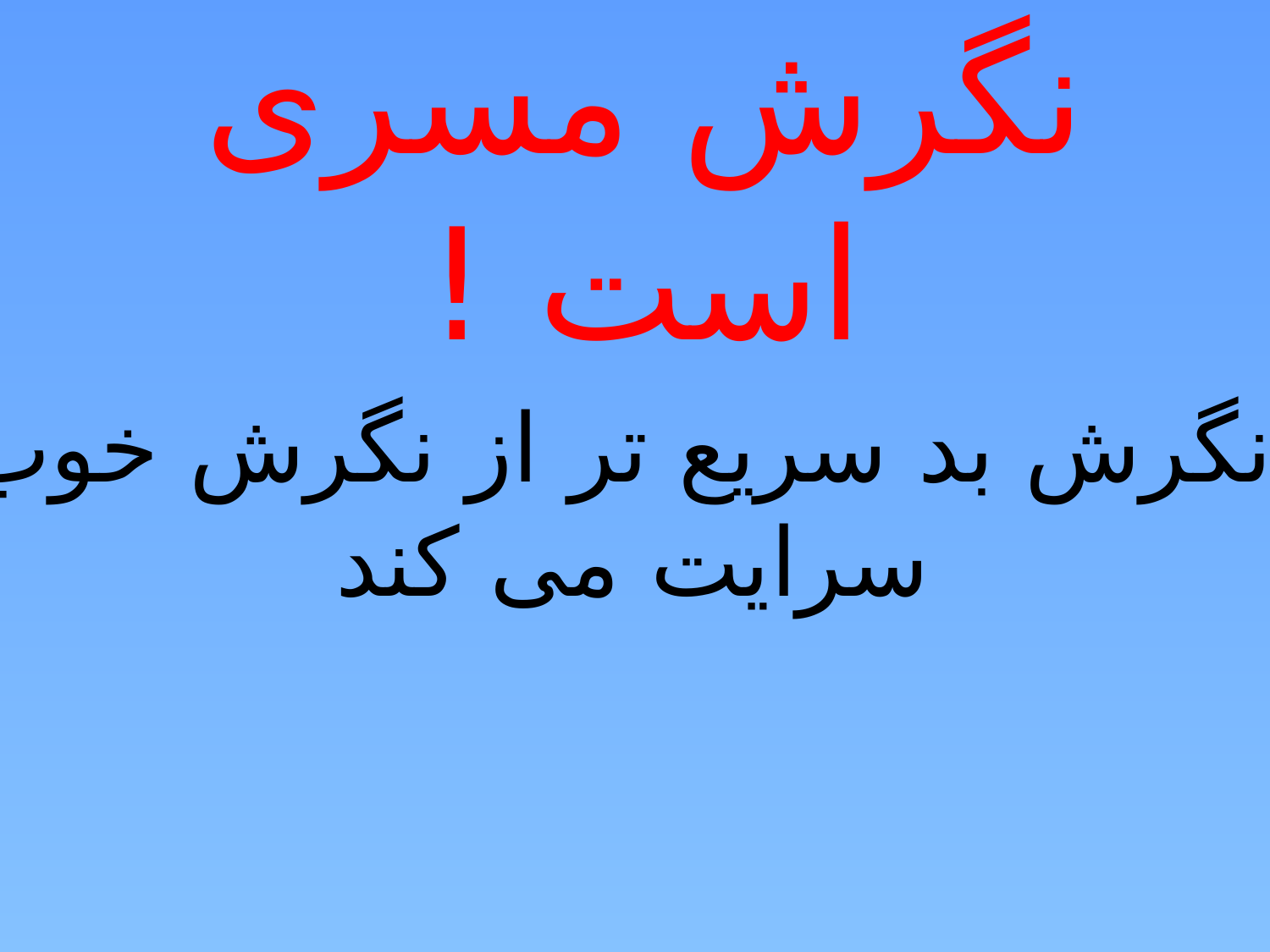

# نگرش مسری است !
نگرش بد سریع تر از نگرش خوب
 سرایت می کند